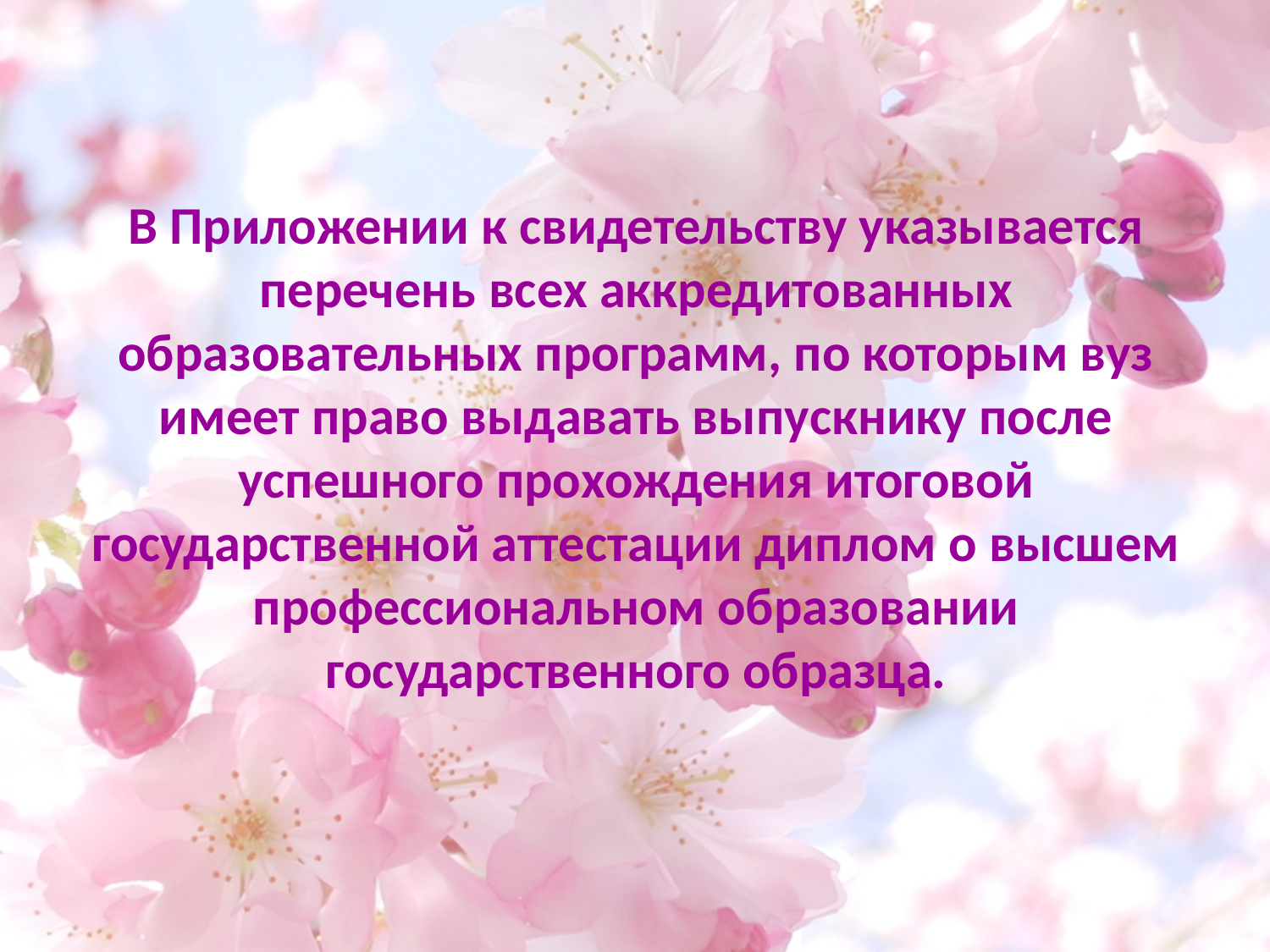

# В Приложении к свидетельству указывается перечень всех аккредитованных образовательных программ, по которым вуз имеет право выдавать выпускнику после успешного прохождения итоговой государственной аттестации диплом о высшем профессиональном образовании государственного образца.